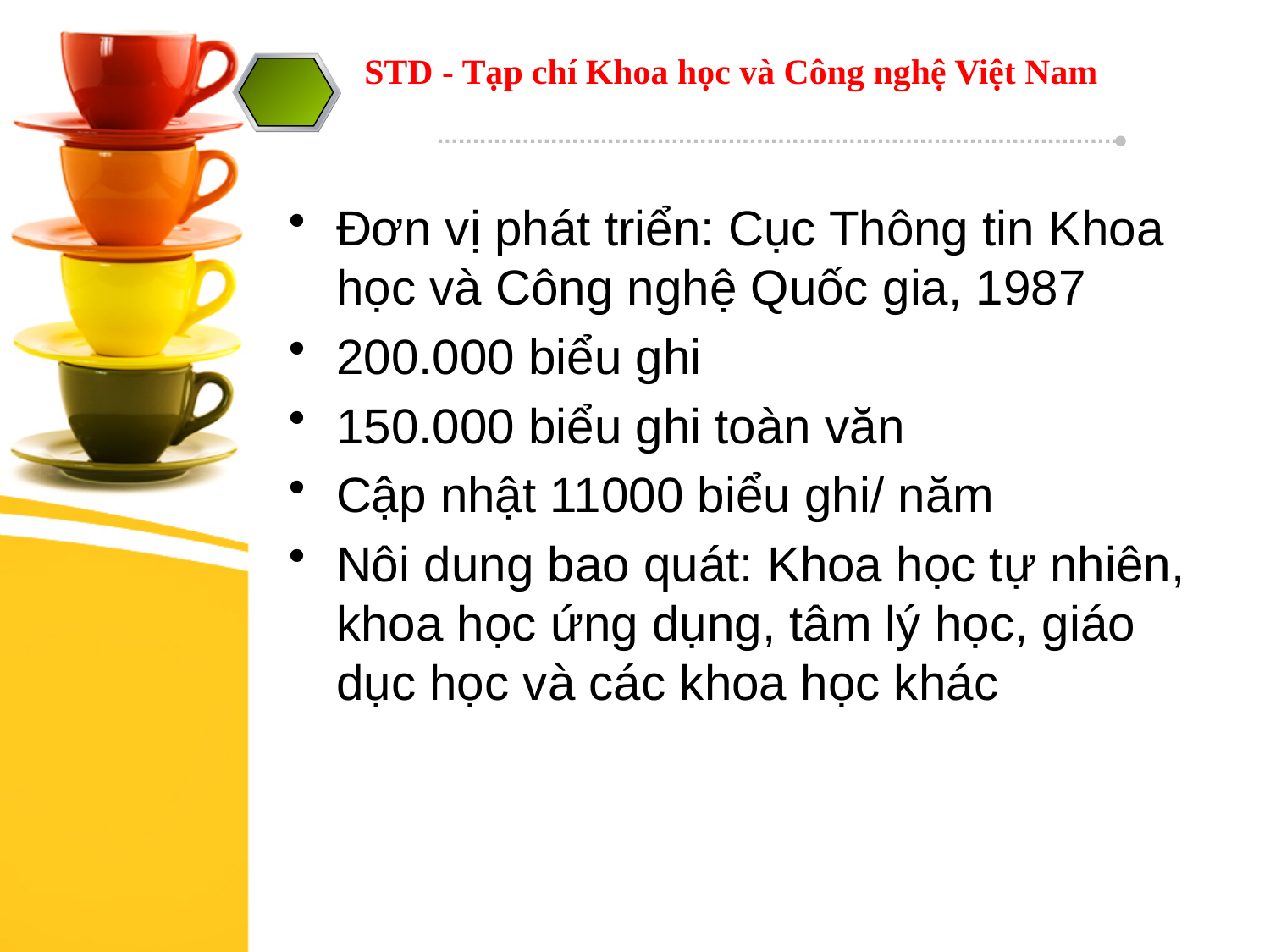

STD - Tạp chí Khoa học và Công nghệ Việt Nam

Đơn vị phát triển: Cục Thông tin Khoa học và Công nghệ Quốc gia, 1987
200.000 biểu ghi
150.000 biểu ghi toàn văn
Cập nhật 11000 biểu ghi/ năm
Nôi dung bao quát: Khoa học tự nhiên, khoa học ứng dụng, tâm lý học, giáo dục học và các khoa học khác